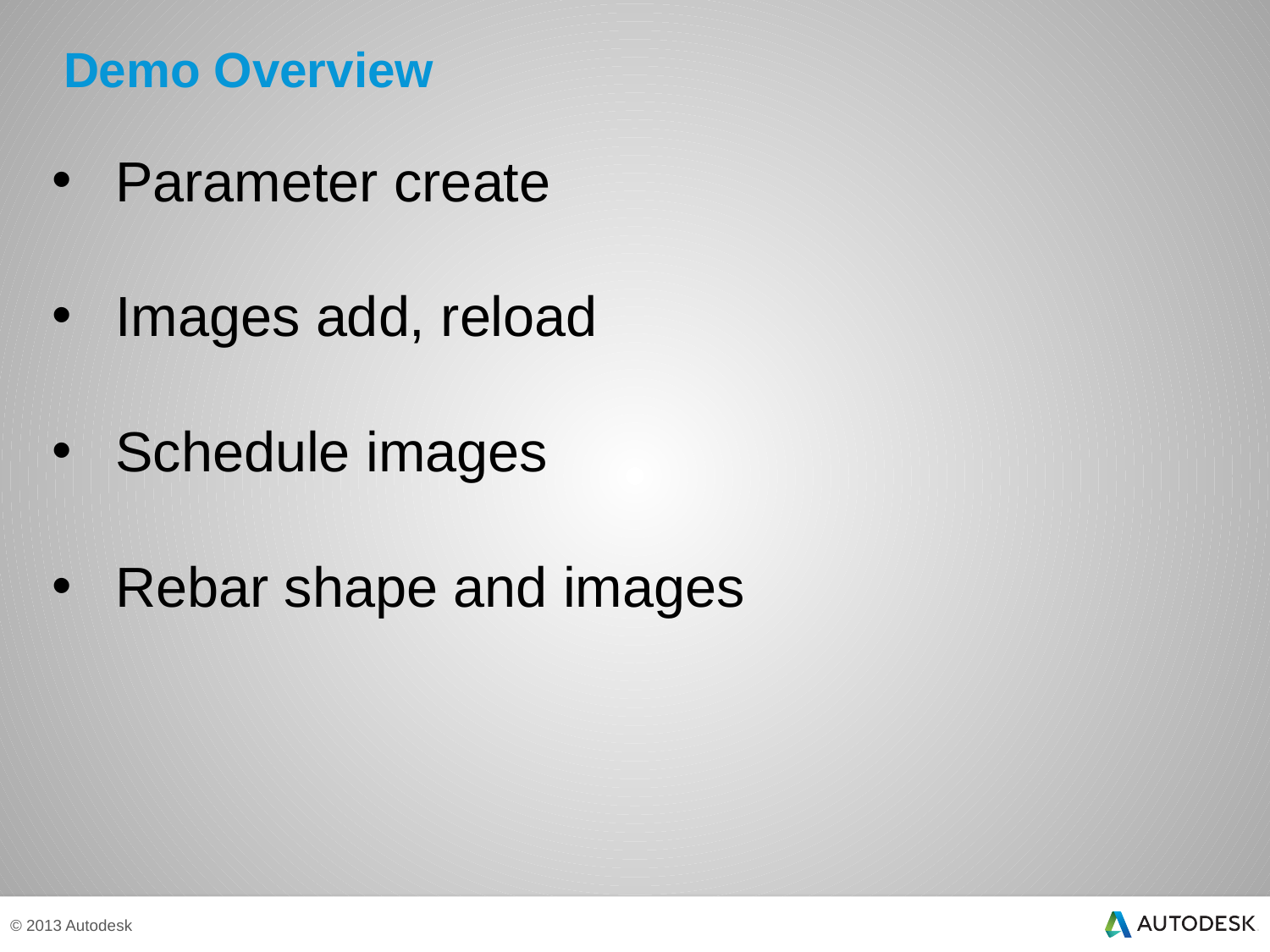

# Demo Overview
Parameter create

Images add, reload

Schedule images

Rebar shape and images